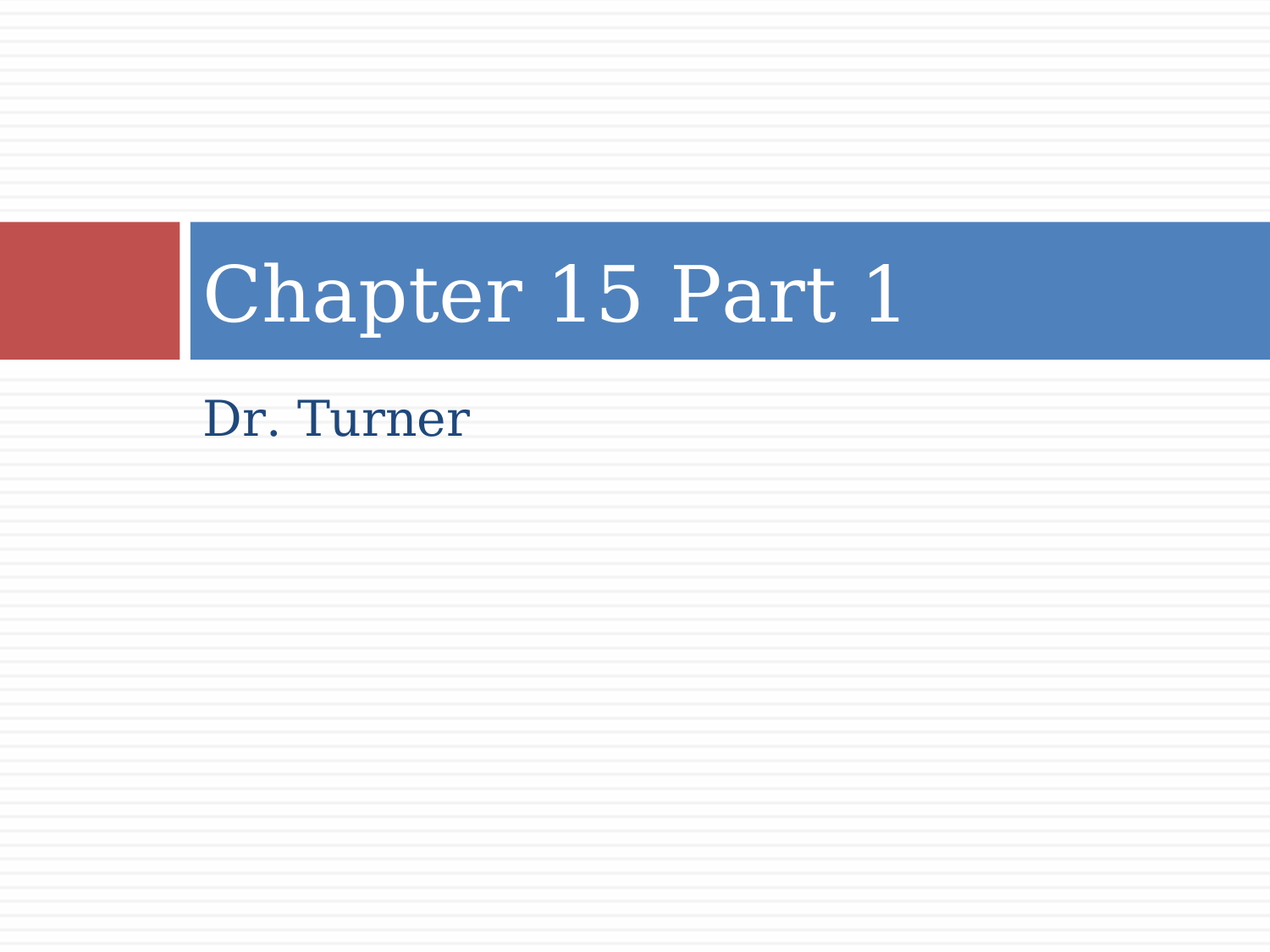

# Chapter 15 Part 1
Dr. Turner